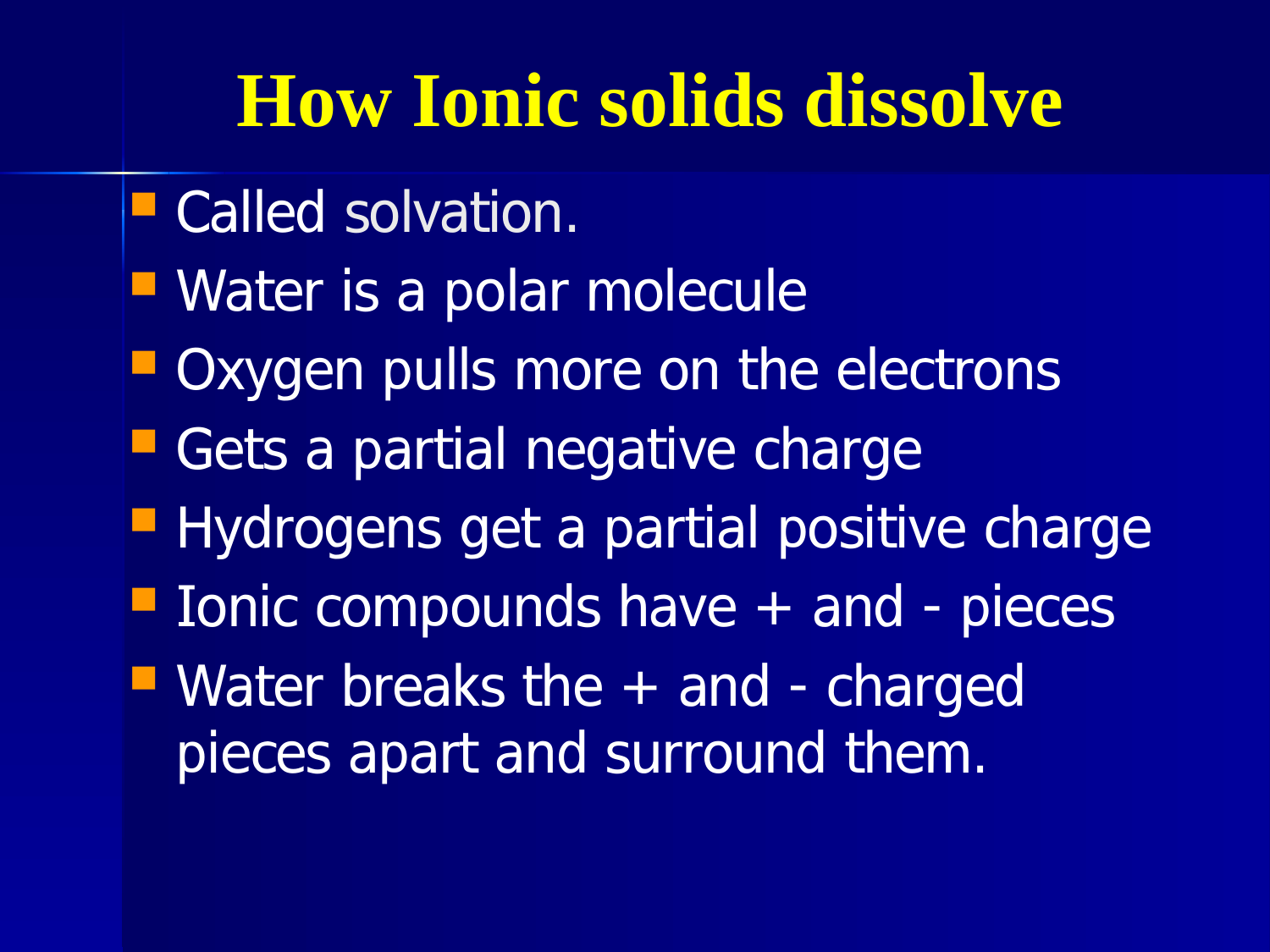

# How Ionic solids dissolve
Called solvation.
Water is a polar molecule
Oxygen pulls more on the electrons
Gets a partial negative charge
Hydrogens get a partial positive charge
Ionic compounds have + and - pieces
Water breaks the + and - charged pieces apart and surround them.